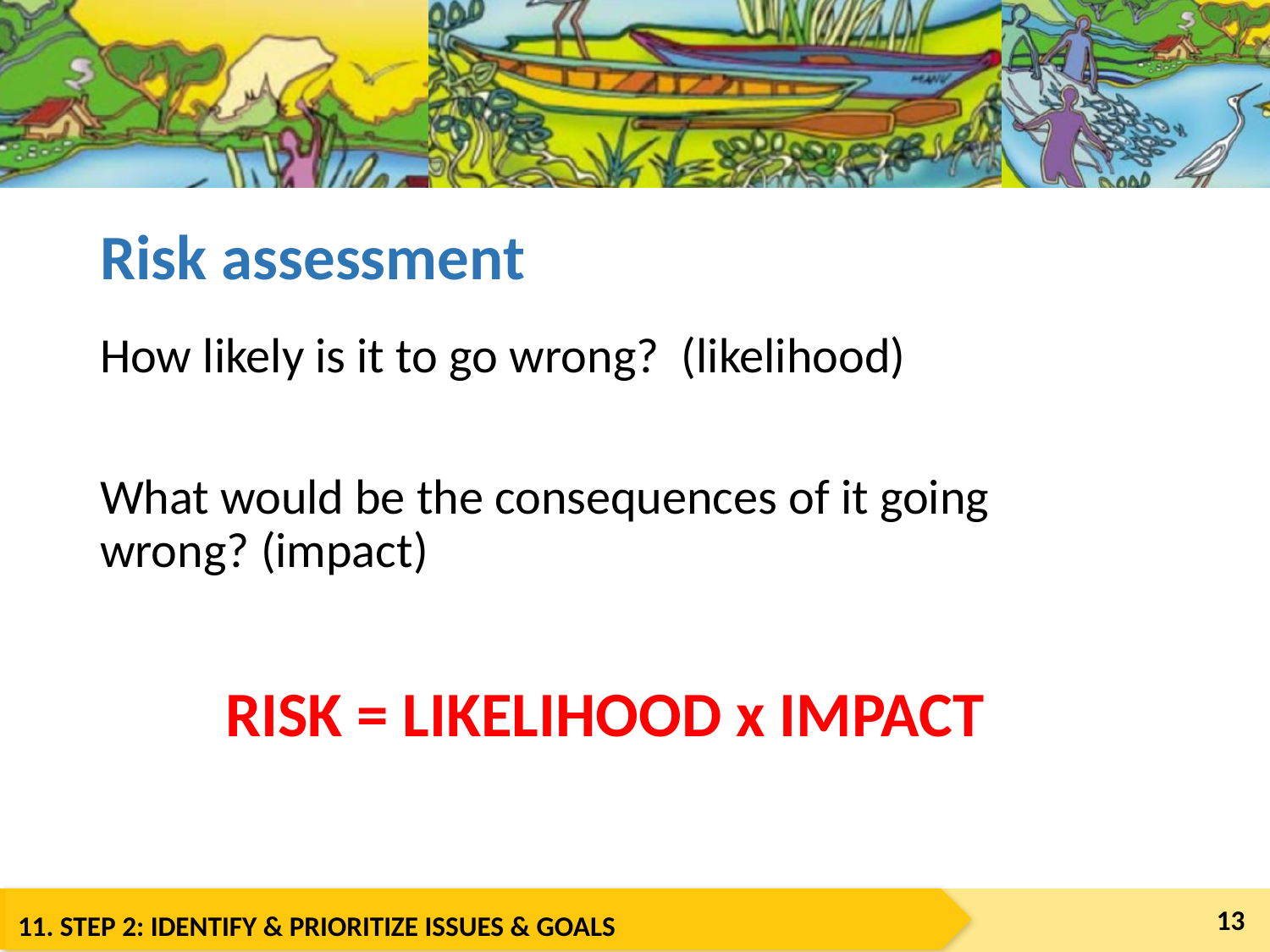

# Risk assessment
How likely is it to go wrong?  (likelihood)

What would be the consequences of it going wrong? (impact)

RISK = LIKELIHOOD x IMPACT

13